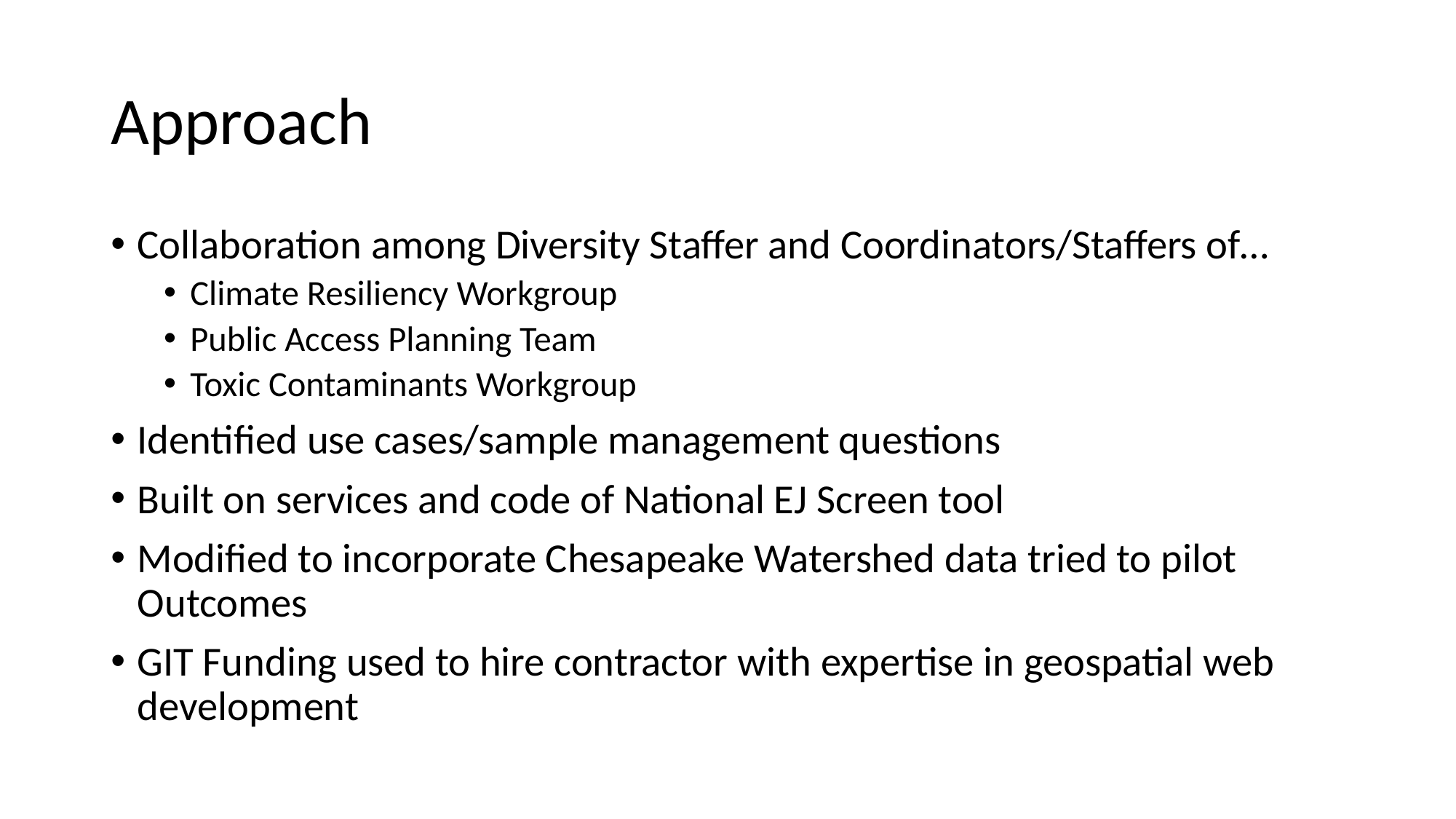

# Approach
Collaboration among Diversity Staffer and Coordinators/Staffers of…
Climate Resiliency Workgroup
Public Access Planning Team
Toxic Contaminants Workgroup
Identified use cases/sample management questions
Built on services and code of National EJ Screen tool
Modified to incorporate Chesapeake Watershed data tried to pilot Outcomes
GIT Funding used to hire contractor with expertise in geospatial web development